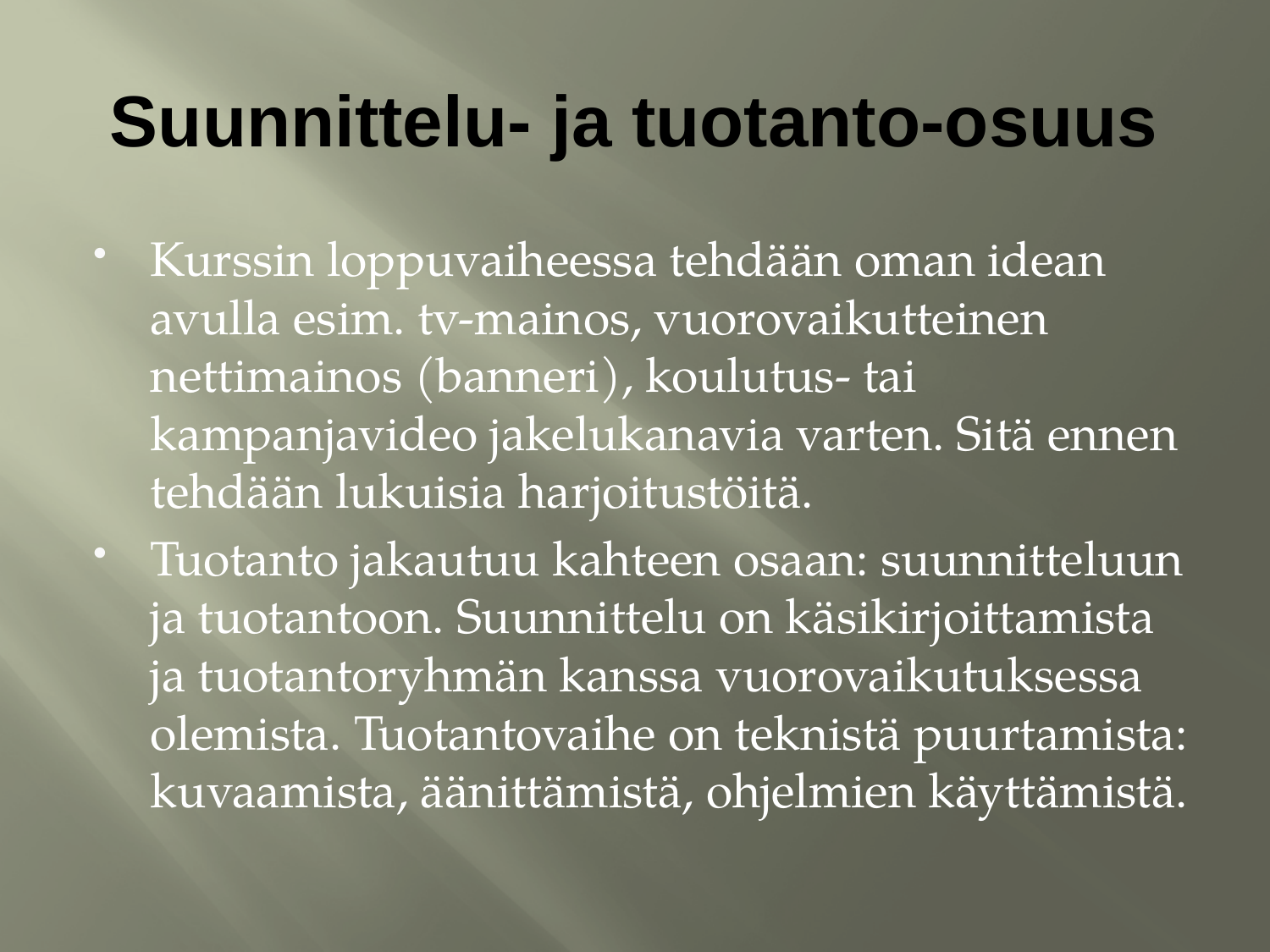

# Suunnittelu- ja tuotanto-osuus
Kurssin loppuvaiheessa tehdään oman idean avulla esim. tv-mainos, vuorovaikutteinen nettimainos (banneri), koulutus- tai kampanjavideo jakelukanavia varten. Sitä ennen tehdään lukuisia harjoitustöitä.
Tuotanto jakautuu kahteen osaan: suunnitteluun ja tuotantoon. Suunnittelu on käsikirjoittamista ja tuotantoryhmän kanssa vuorovaikutuksessa olemista. Tuotantovaihe on teknistä puurtamista: kuvaamista, äänittämistä, ohjelmien käyttämistä.